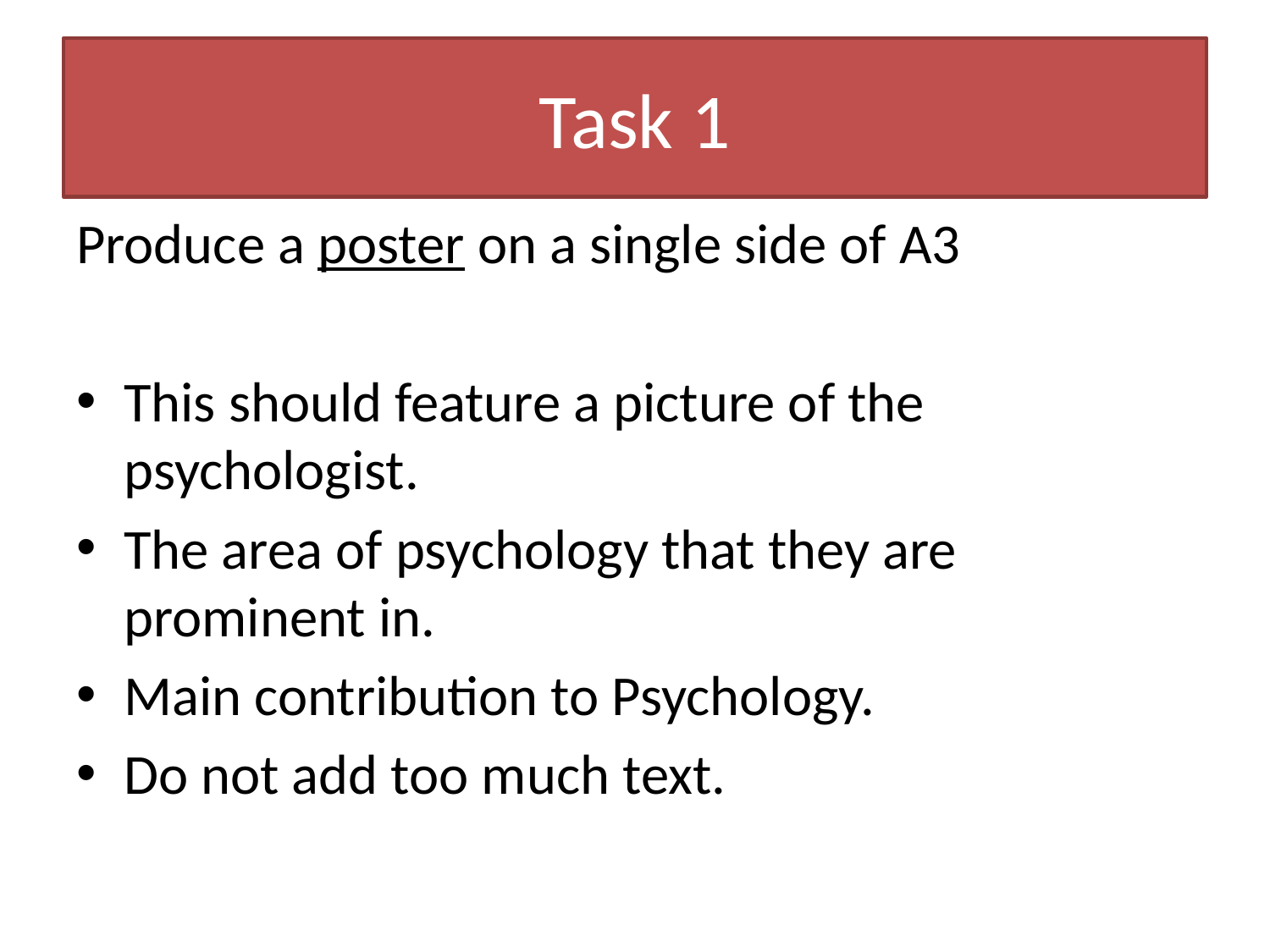

# Task 1
Produce a poster on a single side of A3

This should feature a picture of the psychologist.
The area of psychology that they are prominent in.
Main contribution to Psychology.
Do not add too much text.